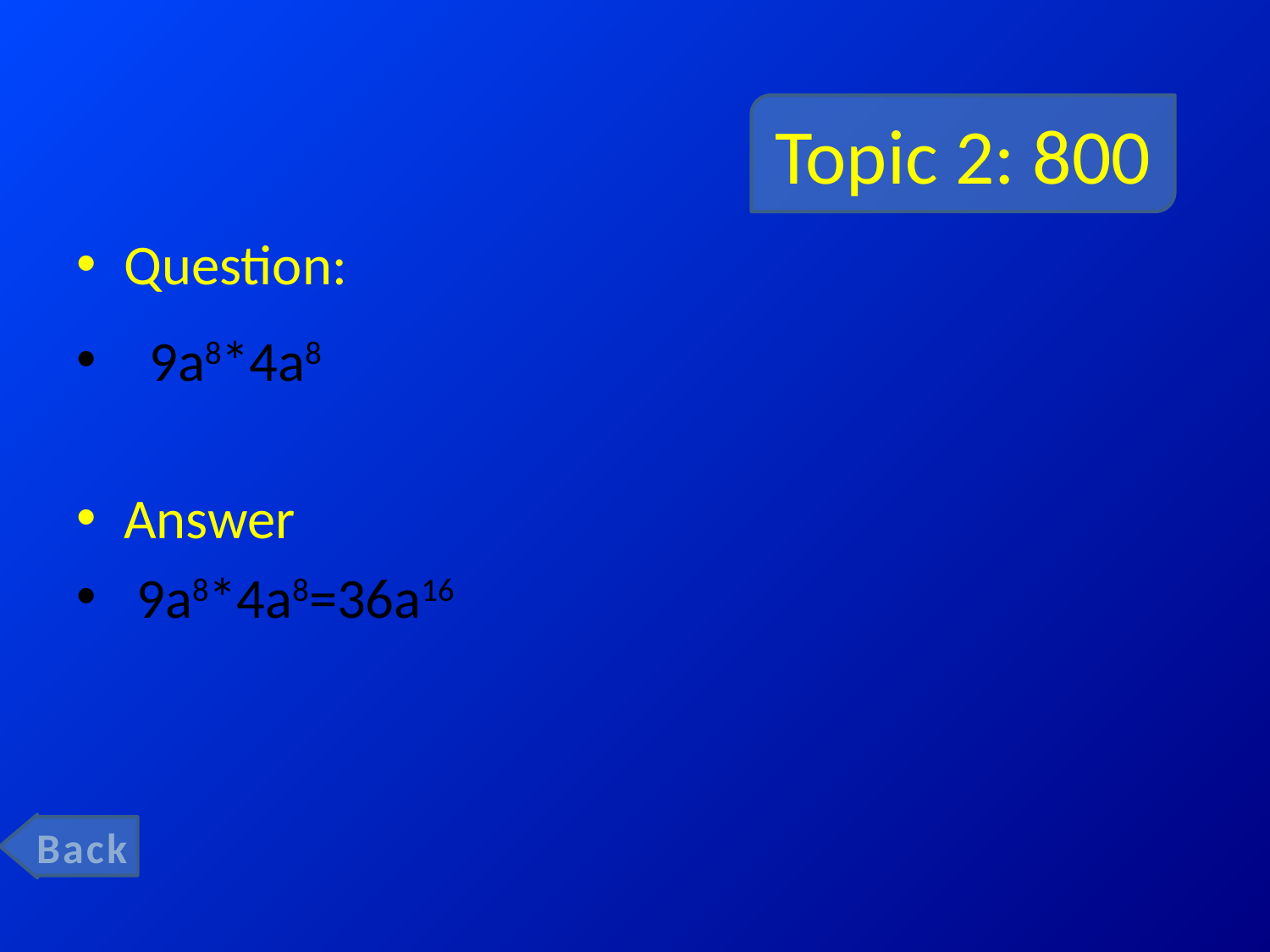

# Topic 2: 800

Question:
  9a8*4a8

Answer
 9a8*4a8=36a16

Back